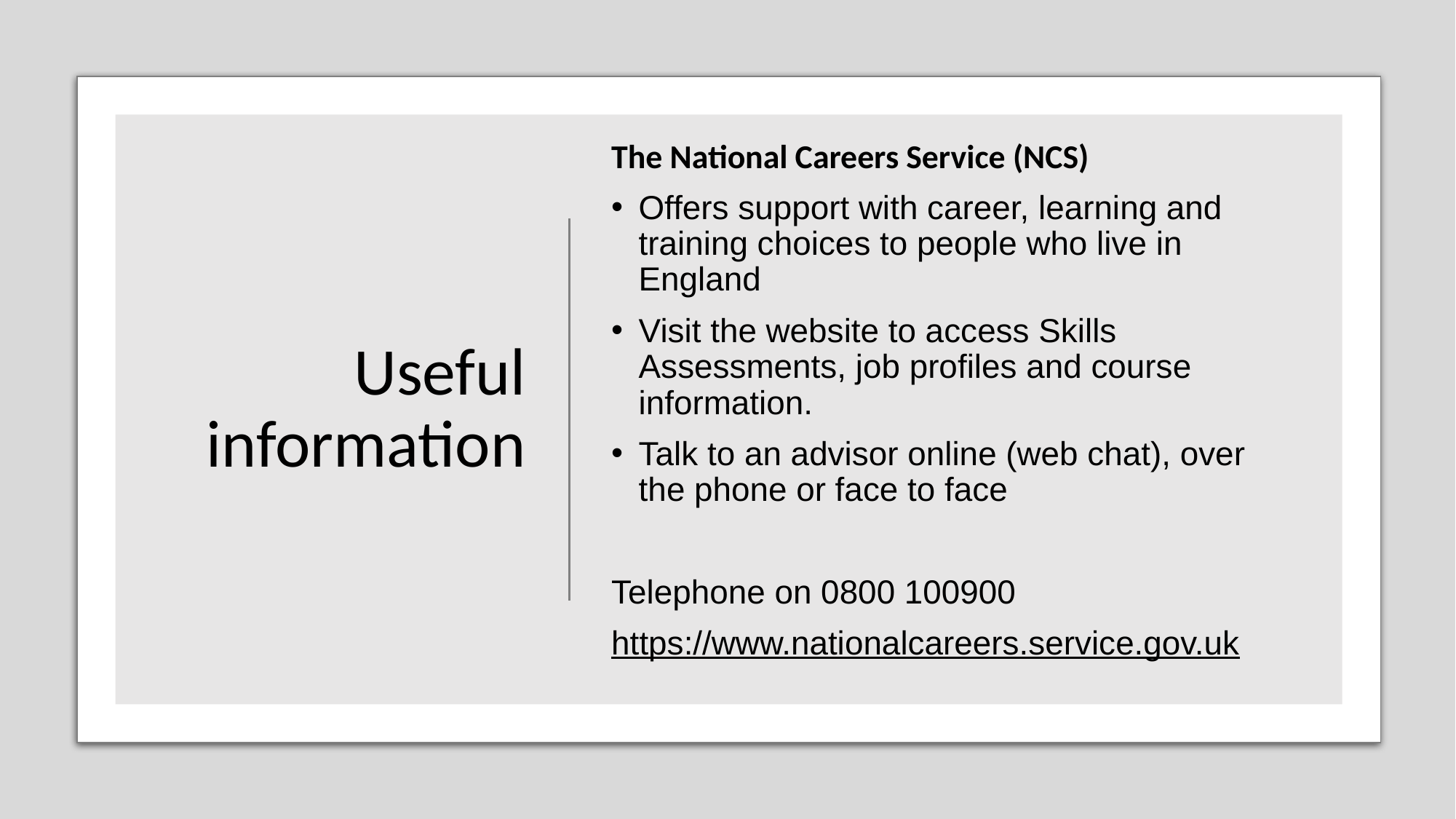

The National Careers Service (NCS)
Offers support with career, learning and training choices to people who live in England
Visit the website to access Skills Assessments, job profiles and course information.
Talk to an advisor online (web chat), over the phone or face to face

Telephone on 0800 100900
https://www.nationalcareers.service.gov.uk

# Useful information